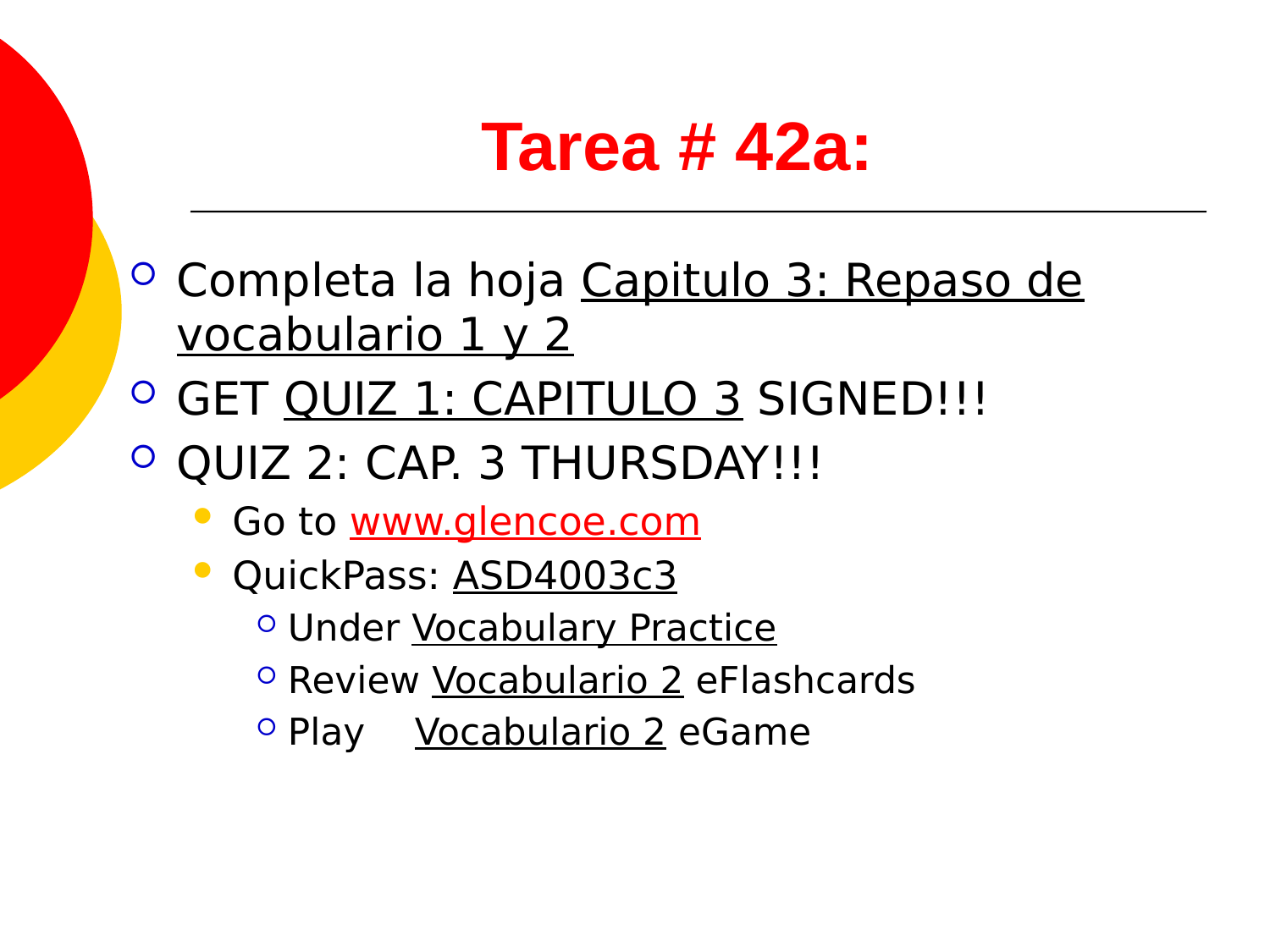

Tarea # 42a:

Completa la hoja Capitulo 3: Repaso de vocabulario 1 y 2
GET QUIZ 1: CAPITULO 3 SIGNED!!!
QUIZ 2: CAP. 3 THURSDAY!!!
Go to www.glencoe.com
QuickPass: ASD4003c3
Under Vocabulary Practice
Review Vocabulario 2 eFlashcards
Play 	Vocabulario 2 eGame